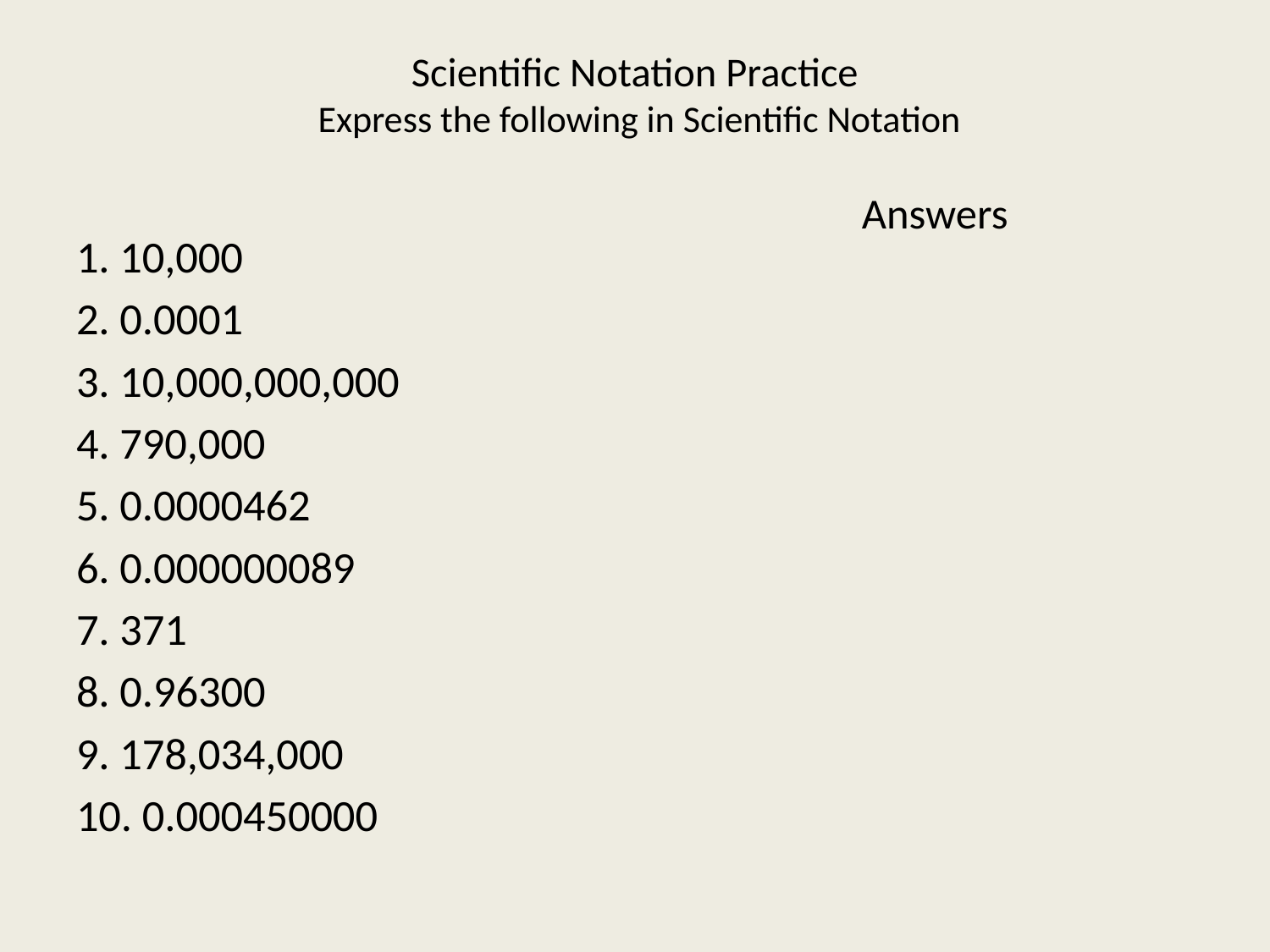

# Scientific Notation Practice Express the following in Scientific Notation
		Answers
 1 x 104
 1 x 10-4
 1 x 1010
 7.9 x 105
 4.62 x 10-5
 8.9 x 10-8
 3.71 x 102
 9.63 x 10-1
 1.78034 x 108
 4.5 x 10-4

1. 10,000
2. 0.0001
3. 10,000,000,000
4. 790,000
5. 0.0000462
6. 0.000000089
7. 371
8. 0.96300
9. 178,034,000
10. 0.000450000